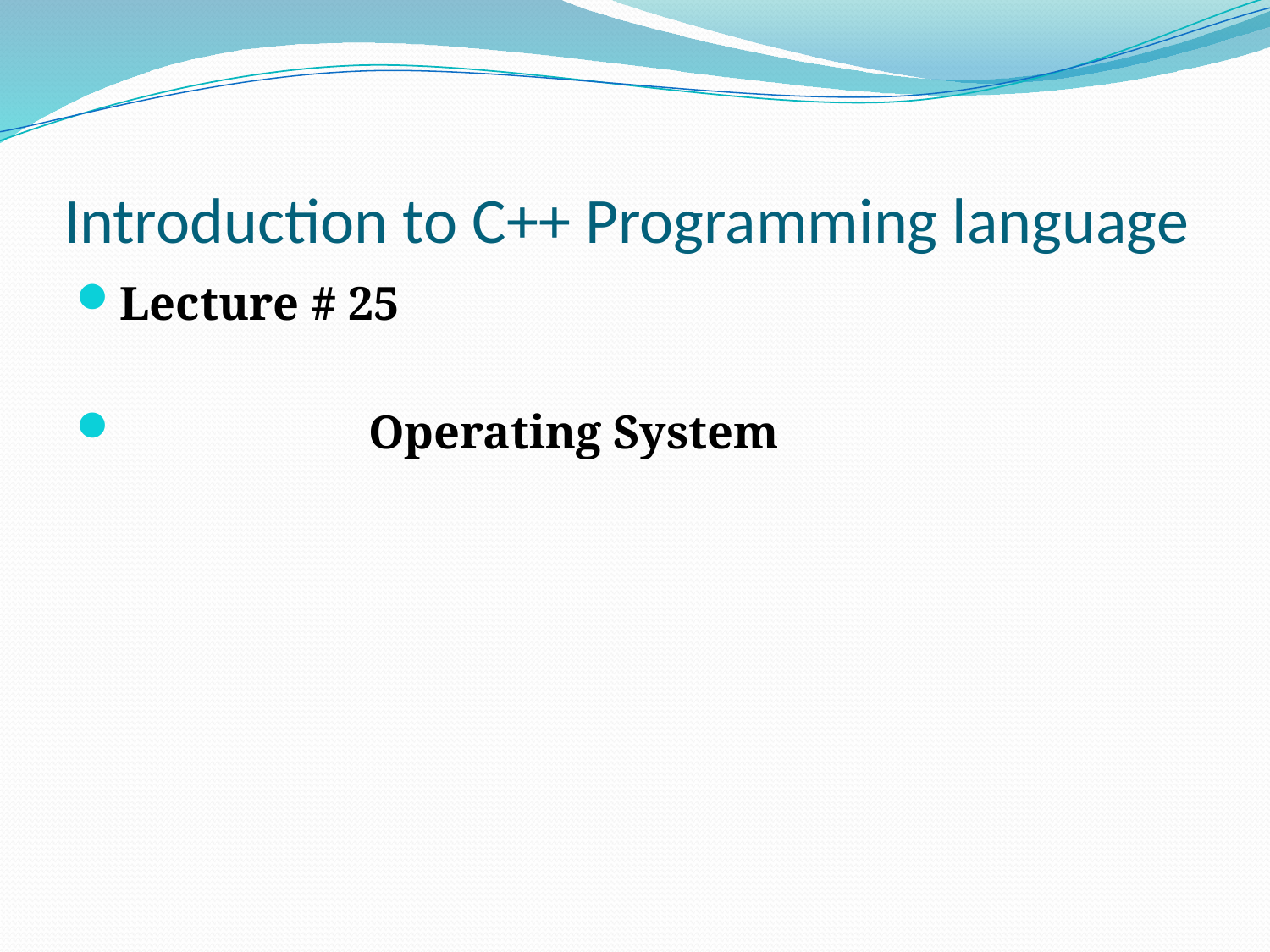

# Introduction to C++ Programming language
Lecture # 25

                     Operating System